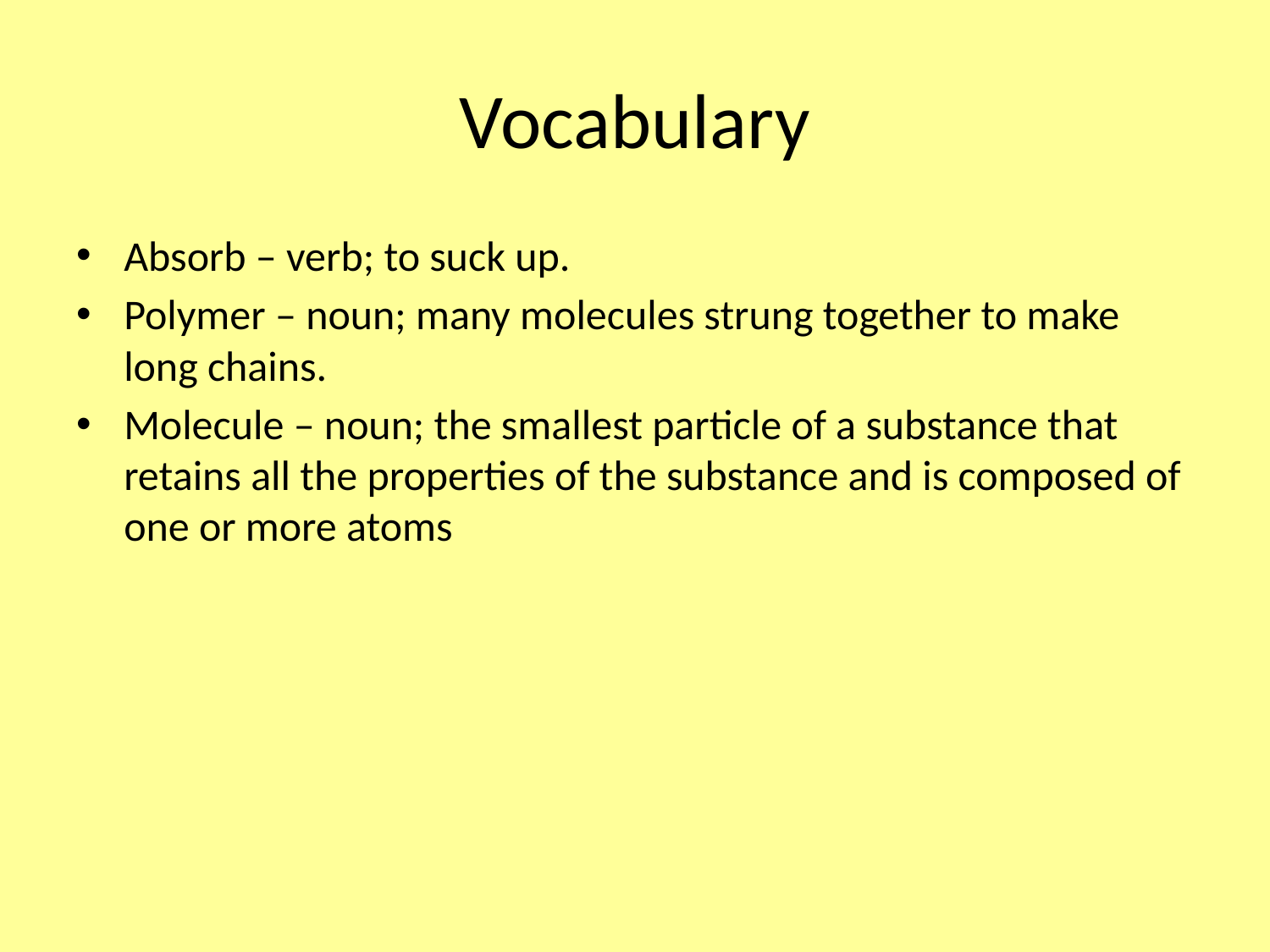

# Vocabulary
Absorb – verb; to suck up.
Polymer – noun; many molecules strung together to make long chains.
Molecule – noun; the smallest particle of a substance that retains all the properties of the substance and is composed of one or more atoms